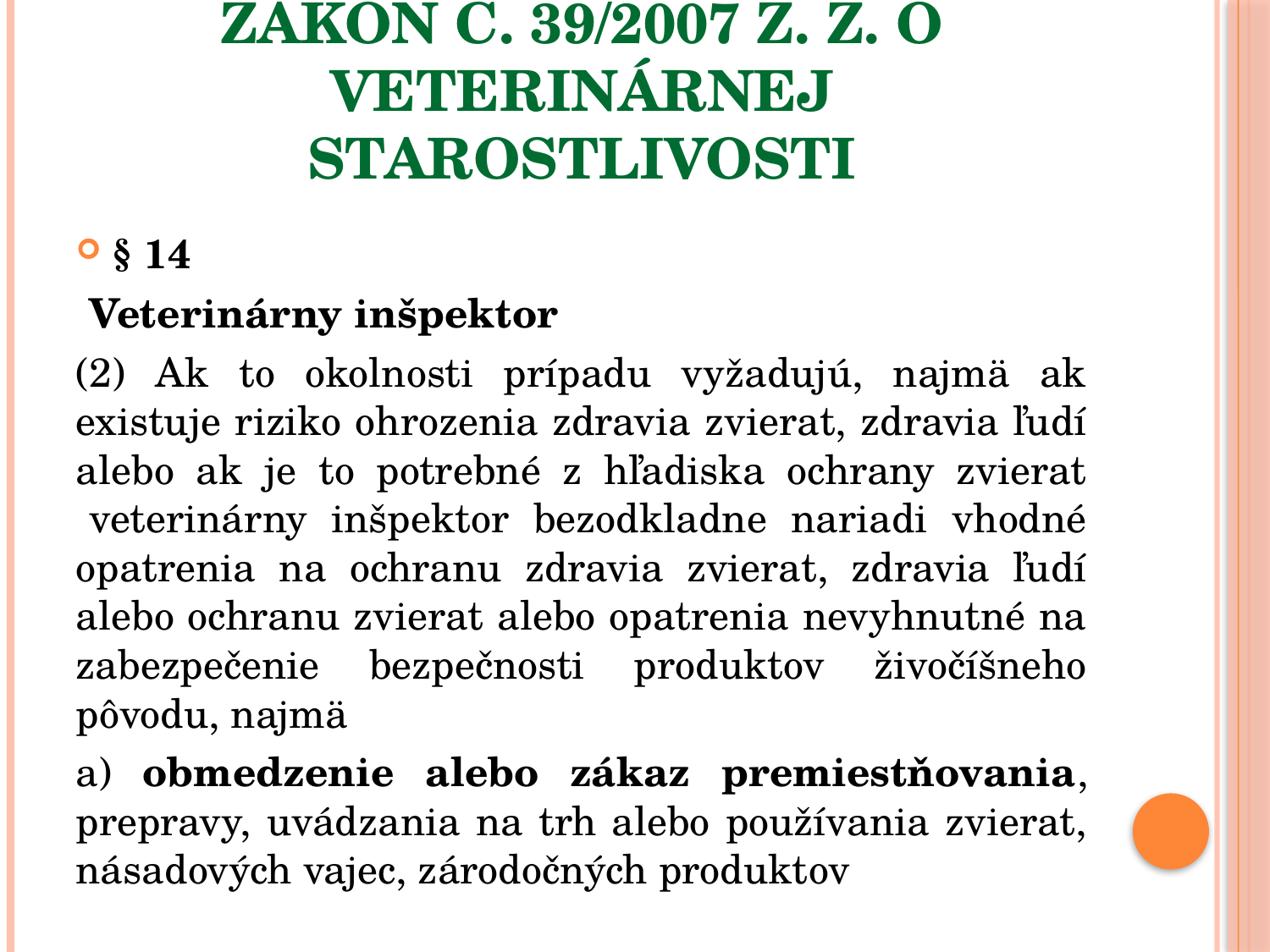

# Zákon č. 39/2007 Z. z. o veterinárnej starostlivosti
§ 14
 Veterinárny inšpektor
(2) Ak to okolnosti prípadu vyžadujú, najmä ak existuje riziko ohrozenia zdravia zvierat, zdravia ľudí alebo ak je to potrebné z hľadiska ochrany zvierat  veterinárny inšpektor bezodkladne nariadi vhodné opatrenia na ochranu zdravia zvierat, zdravia ľudí alebo ochranu zvierat alebo opatrenia nevyhnutné na zabezpečenie bezpečnosti produktov živočíšneho pôvodu, najmä
a) obmedzenie alebo zákaz premiestňovania, prepravy, uvádzania na trh alebo používania zvierat, násadových vajec, zárodočných produktov